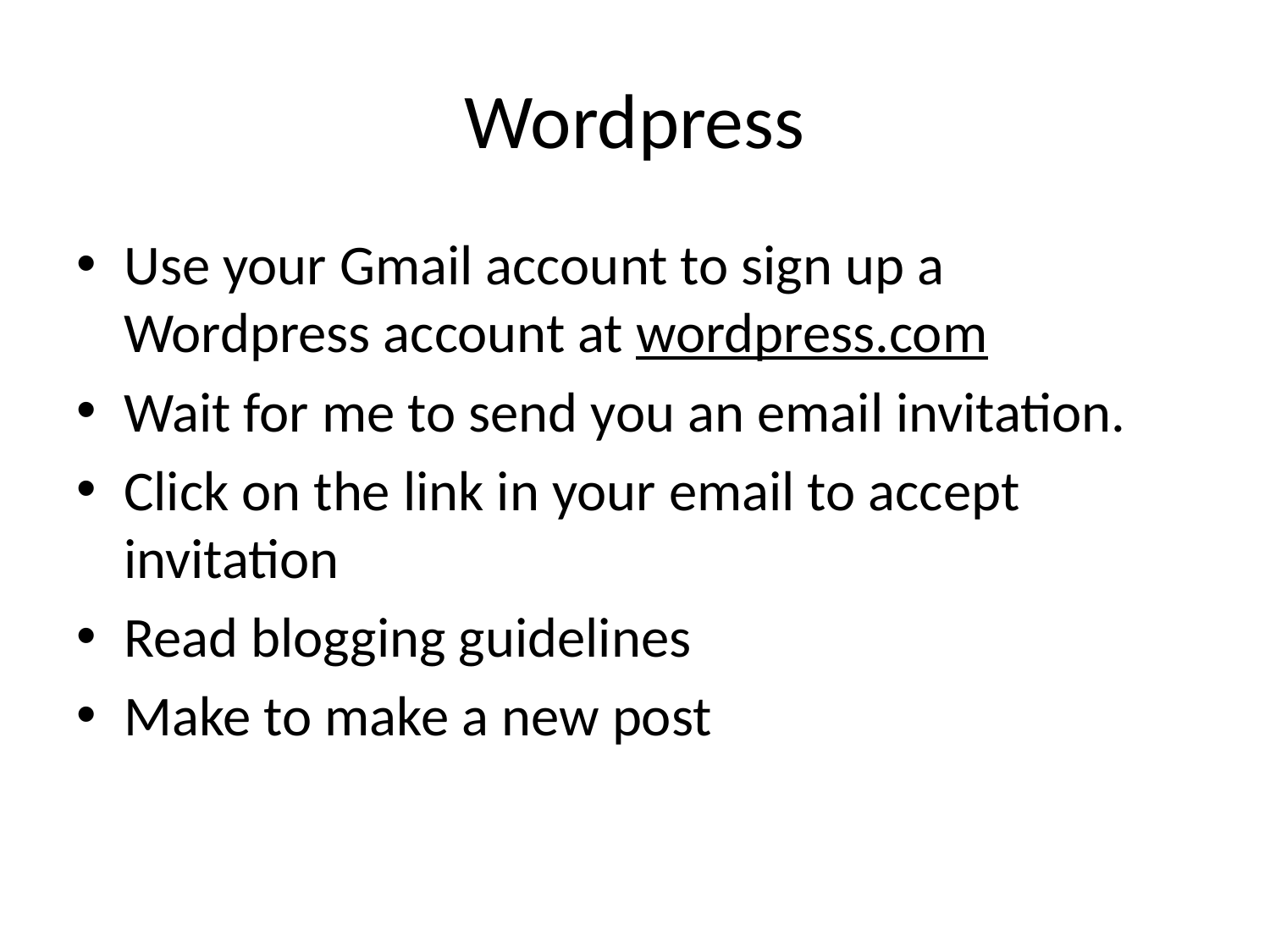

# Wordpress
Use your Gmail account to sign up a Wordpress account at wordpress.com
Wait for me to send you an email invitation.
Click on the link in your email to accept invitation
Read blogging guidelines
Make to make a new post